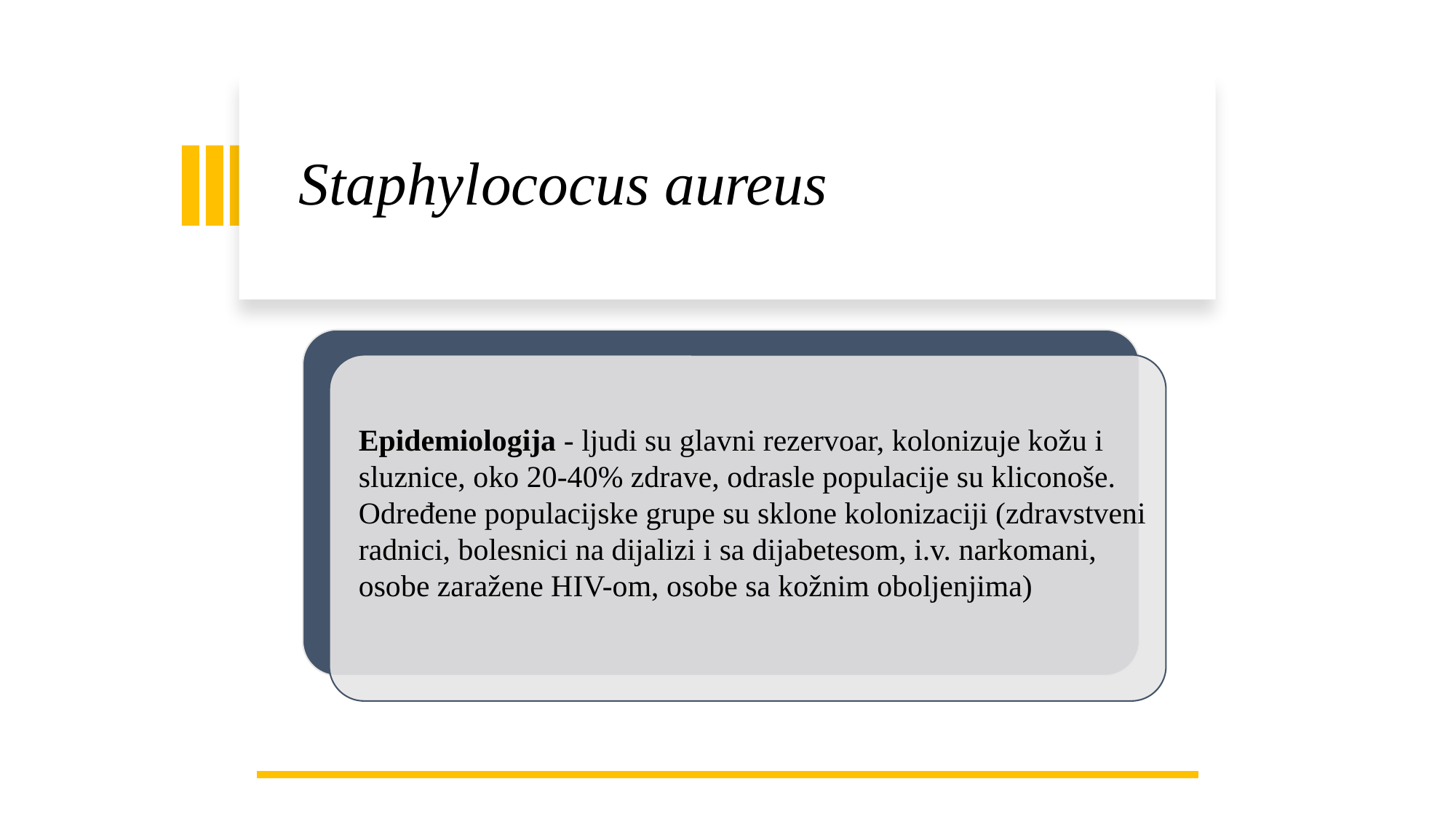

# Staphylococus aureus

Epidemiologija - ljudi su glavni rezervoar, kolonizuje kožu i sluznice, oko 20-40% zdrave, odrasle populacije su kliconoše.
Određene populacijske grupe su sklone kolonizaciji (zdravstveni radnici, bolesnici na dijalizi i sa dijabetesom, i.v. narkomani, osobe zaražene HIV-om, osobe sa kožnim oboljenjima)